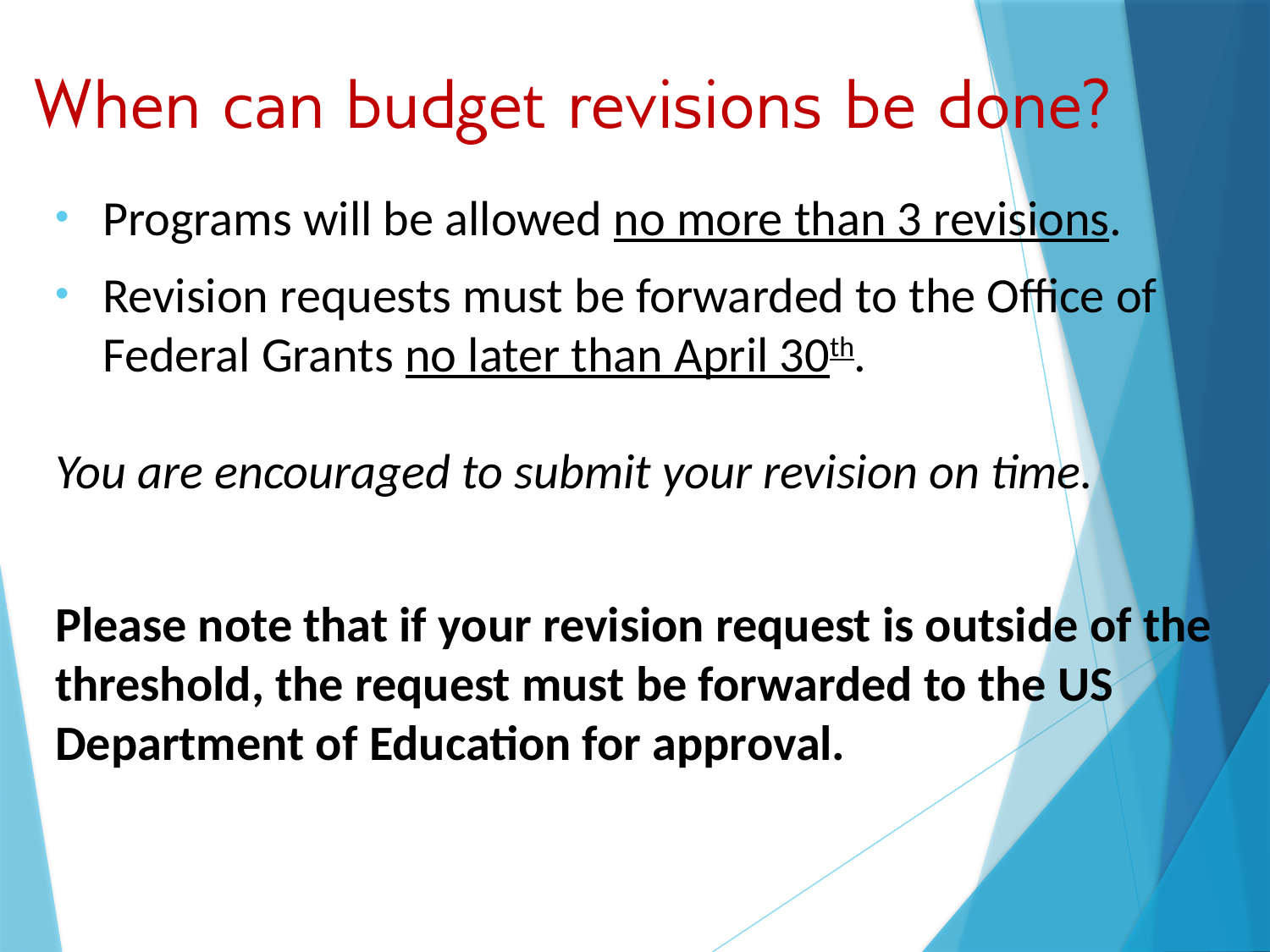

# When can budget revisions be done?
Programs will be allowed no more than 3 revisions.
Revision requests must be forwarded to the Office of Federal Grants no later than April 30th.

You are encouraged to submit your revision on time.

Please note that if your revision request is outside of the threshold, the request must be forwarded to the US Department of Education for approval.